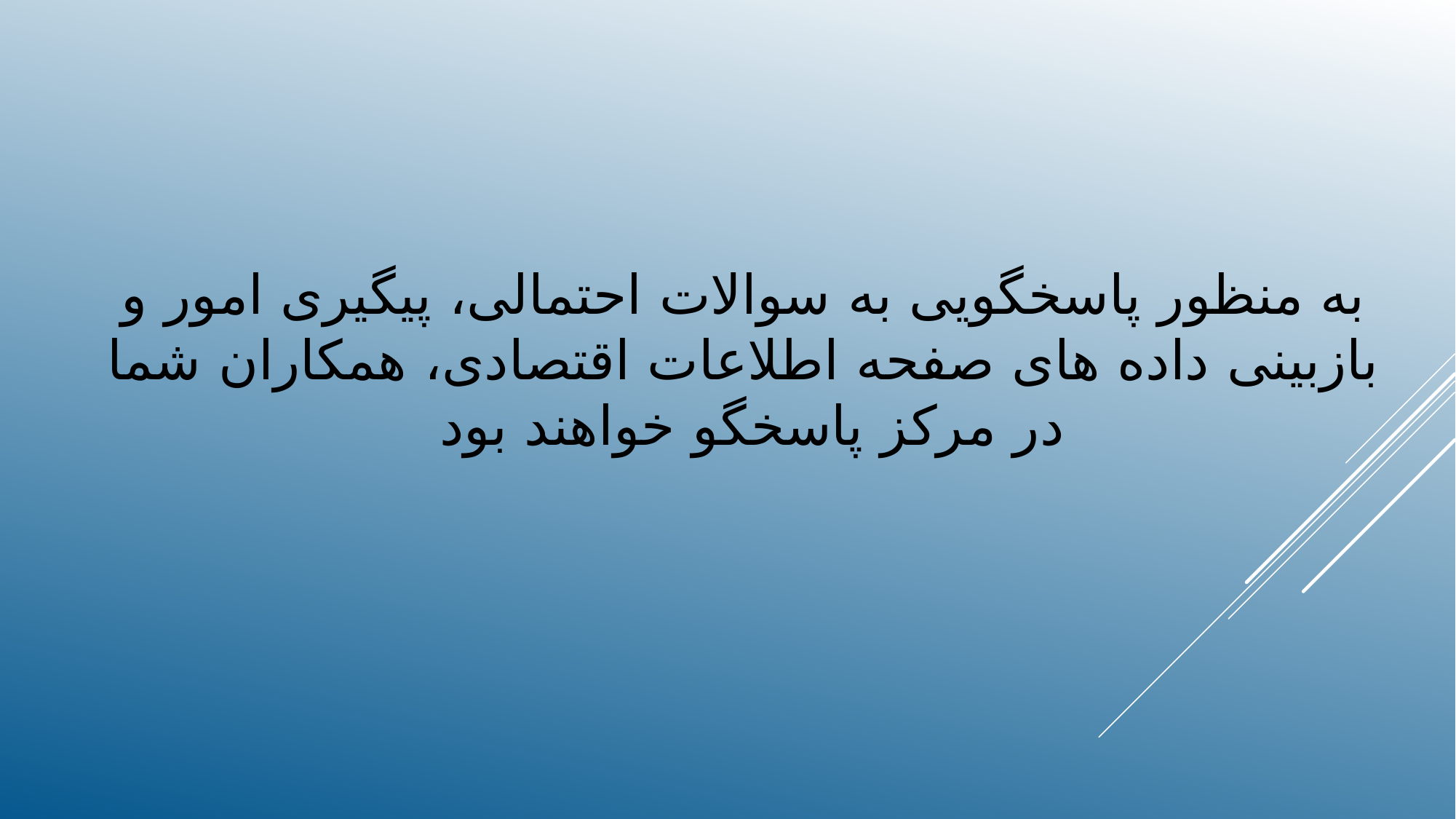

# به منظور پاسخگویی به سوالات احتمالی، پیگیری امور و بازبینی داده های صفحه اطلاعات اقتصادی، همکاران شما در مرکز پاسخگو خواهند بود